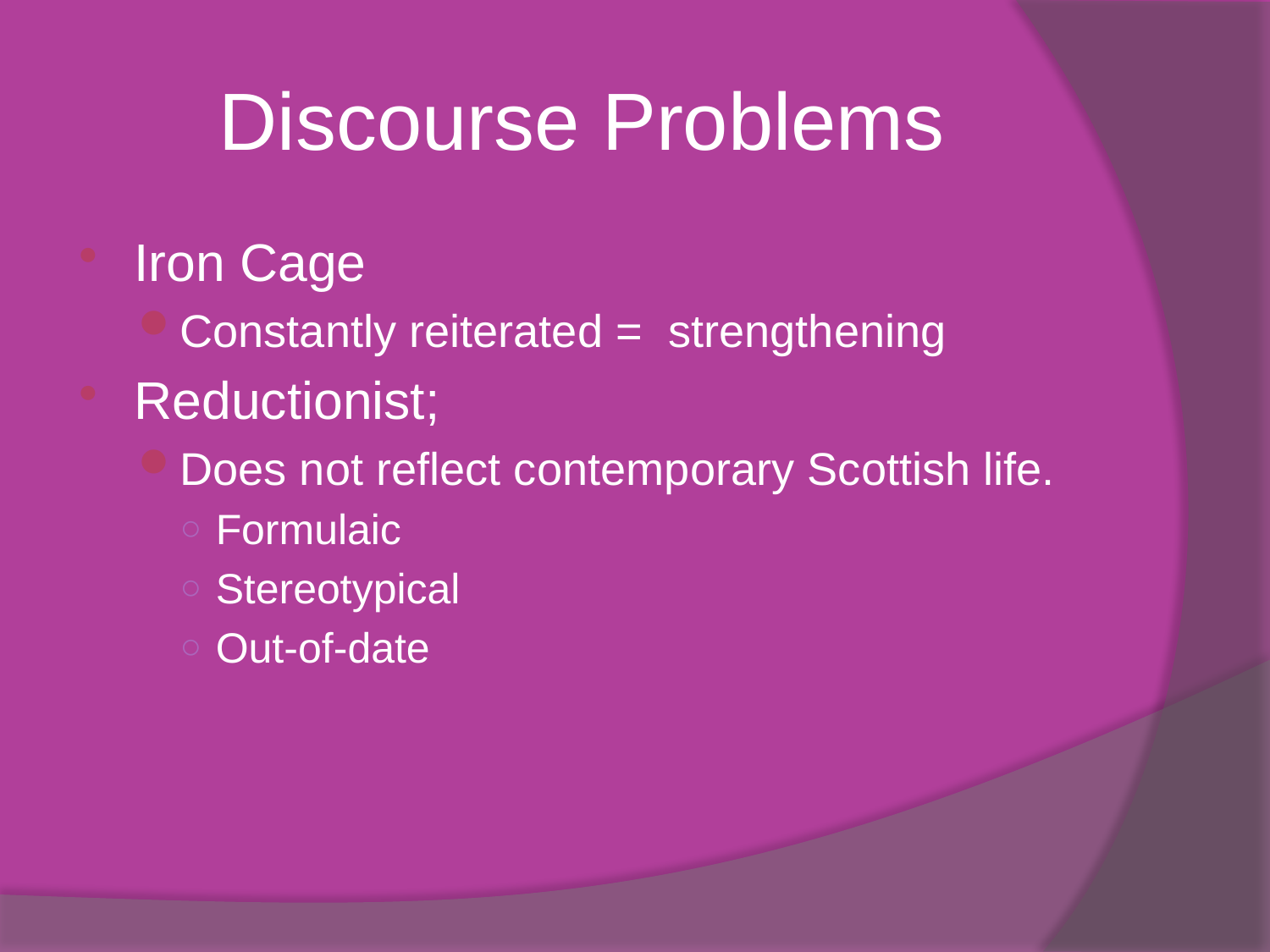

# Discourse Problems
Iron Cage
Constantly reiterated =  strengthening
Reductionist;
Does not reflect contemporary Scottish life.
Formulaic
Stereotypical
Out-of-date